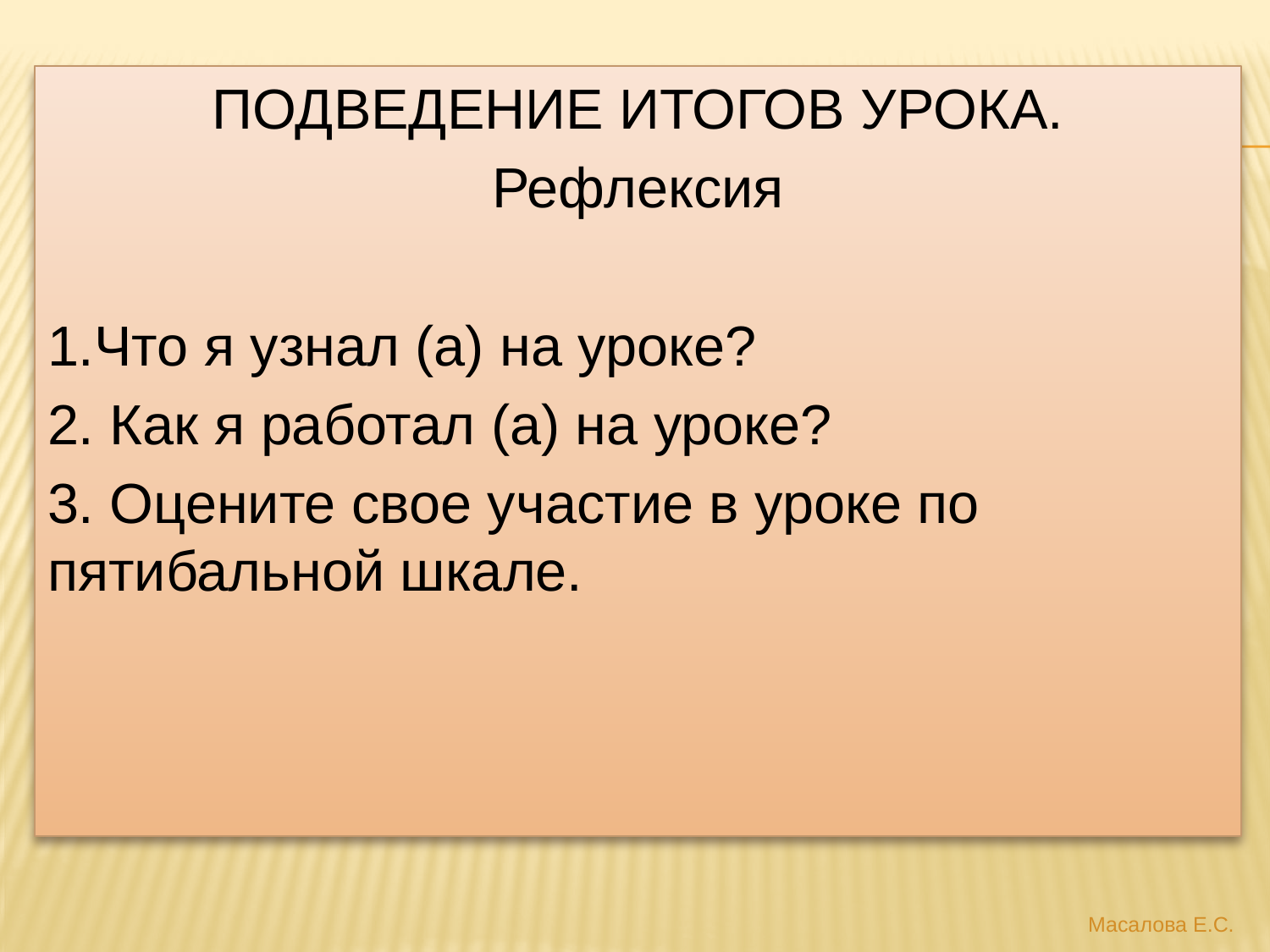

#
ПОДВЕДЕНИЕ ИТОГОВ УРОКА.
Рефлексия

1.Что я узнал (а) на уроке?
2. Как я работал (а) на уроке?
3. Оцените свое участие в уроке по пятибальной шкале.

Масалова Е.С.